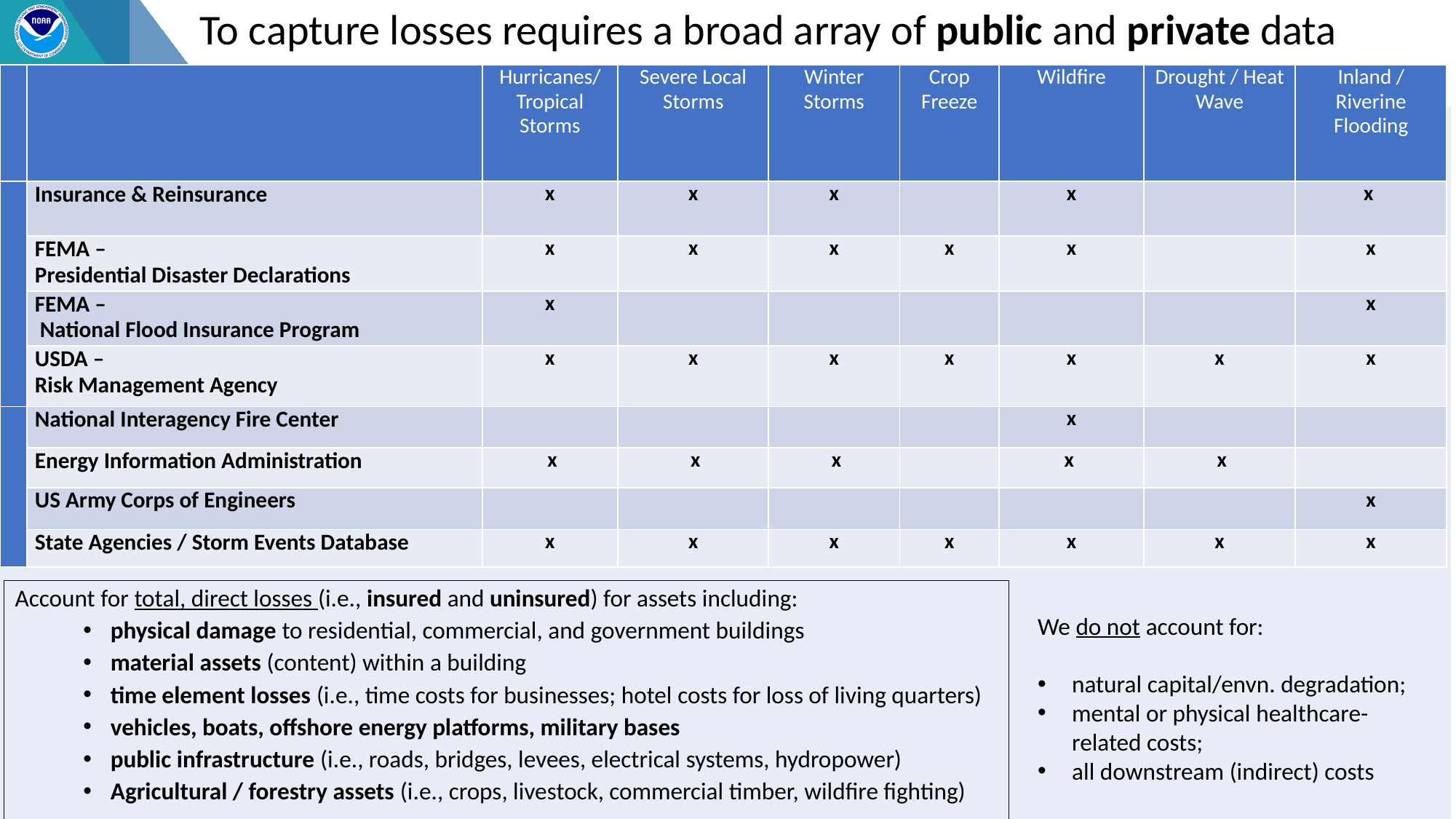

To capture losses requires a broad array of public and private data
|  |  | Hurricanes/ Tropical Storms | Severe Local Storms | Winter Storms | Crop Freeze | Wildfire | Drought / Heat Wave | Inland / Riverine Flooding |
| --- | --- | --- | --- | --- | --- | --- | --- | --- |
|  | Insurance & Reinsurance | x | x | x |  | x |  | x |
|  | FEMA – Presidential Disaster Declarations | x | x | x | x | x |  | x |
|  | FEMA – National Flood Insurance Program | x |  |  |  |  |  | x |
|  | USDA – Risk Management Agency | x | x | x | x | x | x | x |
|  | National Interagency Fire Center |  |  |  |  | x |  |  |
|  | Energy Information Administration | x | x | x |  | x | x |  |
|  | US Army Corps of Engineers |  |  |  |  |  |  | x |
|  | State Agencies / Storm Events Database | x | x | x | x | x | x | x |

Account for total, direct losses (i.e., insured and uninsured) for assets including:
physical damage to residential, commercial, and government buildings
material assets (content) within a building
time element losses (i.e., time costs for businesses; hotel costs for loss of living quarters)
vehicles, boats, offshore energy platforms, military bases
public infrastructure (i.e., roads, bridges, levees, electrical systems, hydropower)
Agricultural / forestry assets (i.e., crops, livestock, commercial timber, wildfire fighting)
We do not account for:

natural capital/envn. degradation;
mental or physical healthcare-related costs;
all downstream (indirect) costs